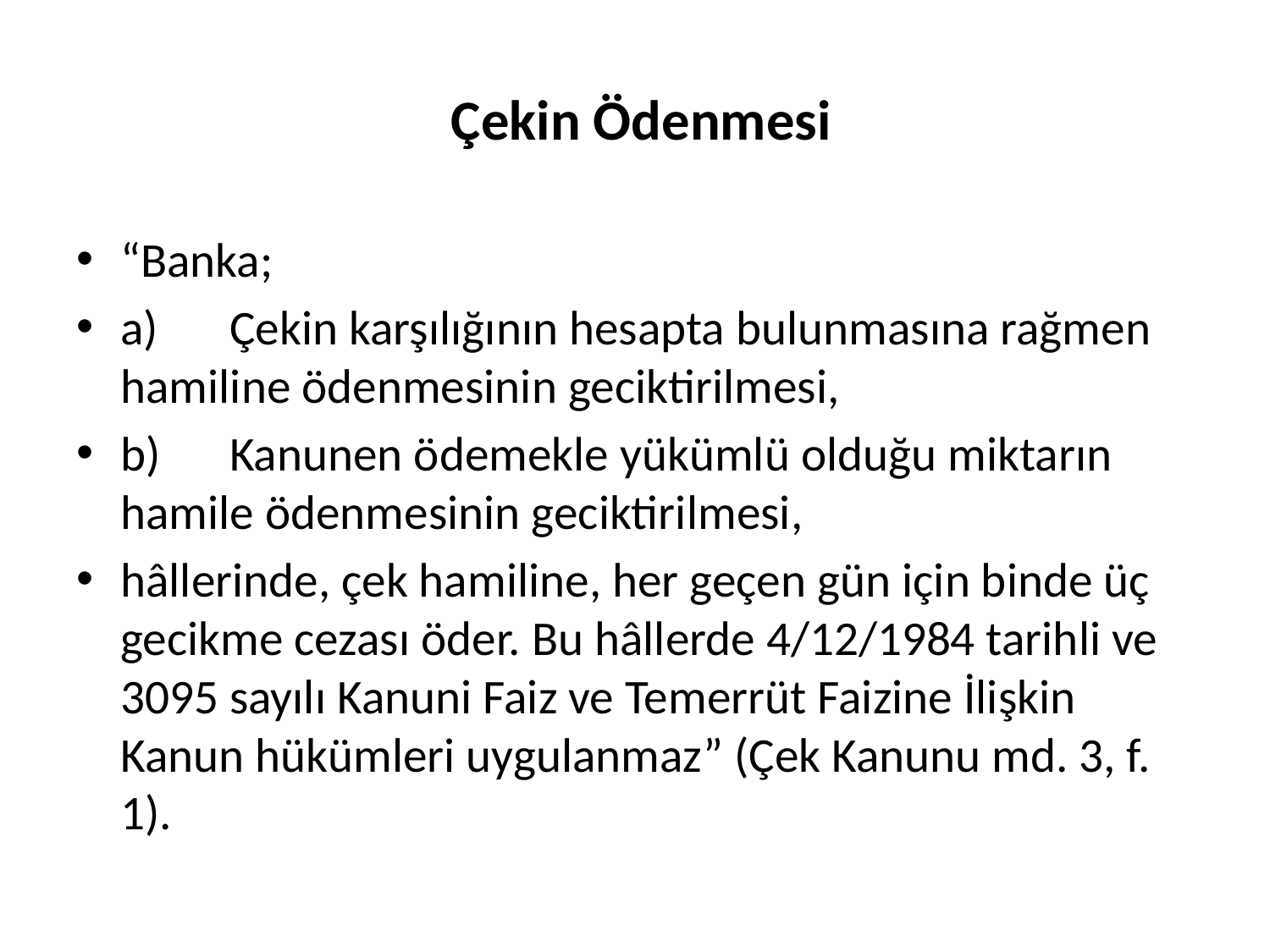

# Çekin Ödenmesi
“Banka;
a)	Çekin karşılığının hesapta bulunmasına rağmen hamiline ödenmesinin geciktirilmesi,
b)	Kanunen ödemekle yükümlü olduğu miktarın hamile ödenmesinin geciktirilmesi,
hâllerinde, çek hamiline, her geçen gün için binde üç gecikme cezası öder. Bu hâllerde 4/12/1984 tarihli ve 3095 sayılı Kanuni Faiz ve Temerrüt Faizine İlişkin Kanun hükümleri uygulanmaz” (Çek Kanunu md. 3, f. 1).